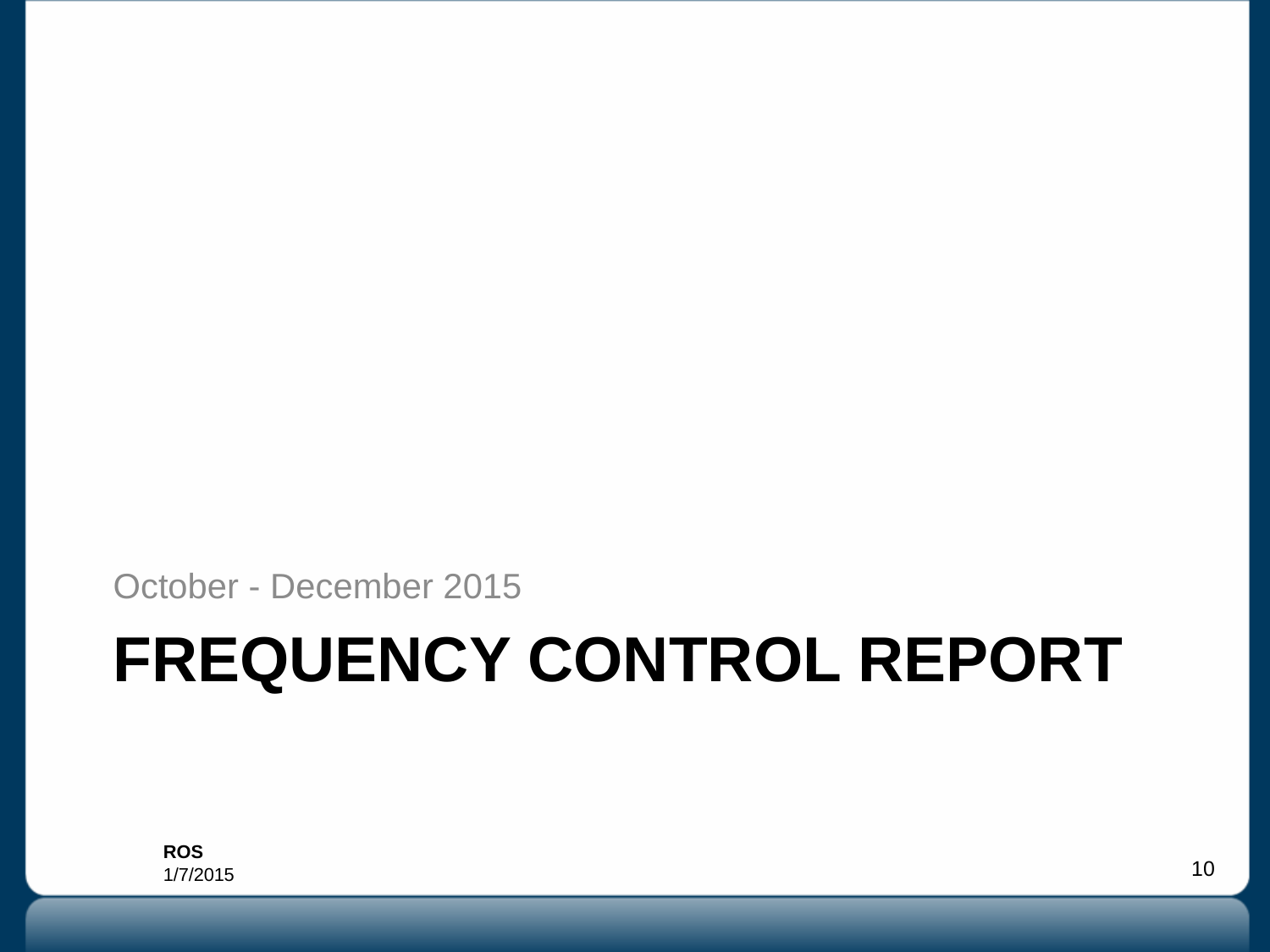

October - December 2015
# Frequency Control Report